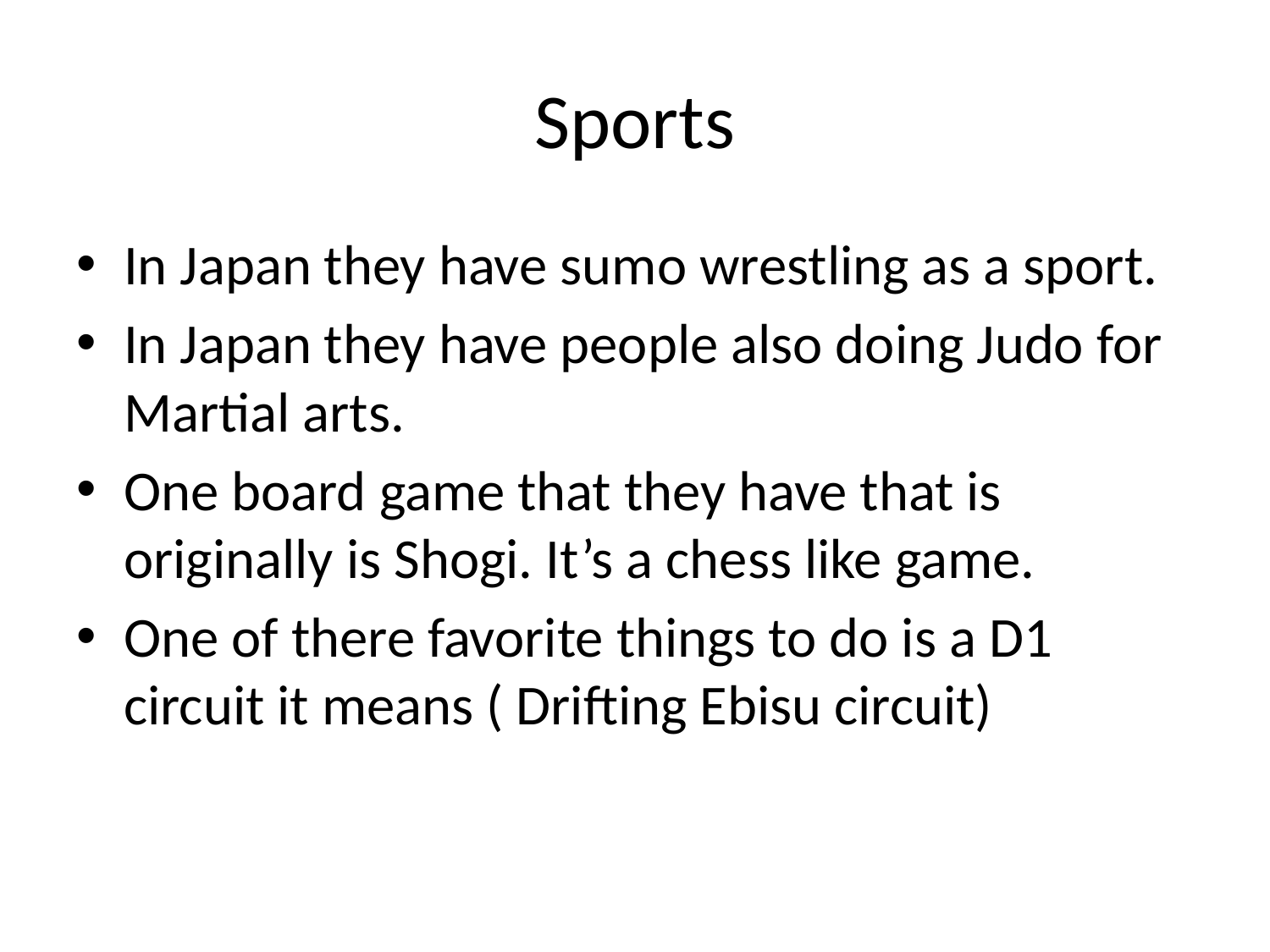

# Sports
In Japan they have sumo wrestling as a sport.
In Japan they have people also doing Judo for Martial arts.
One board game that they have that is originally is Shogi. It’s a chess like game.
One of there favorite things to do is a D1 circuit it means ( Drifting Ebisu circuit)